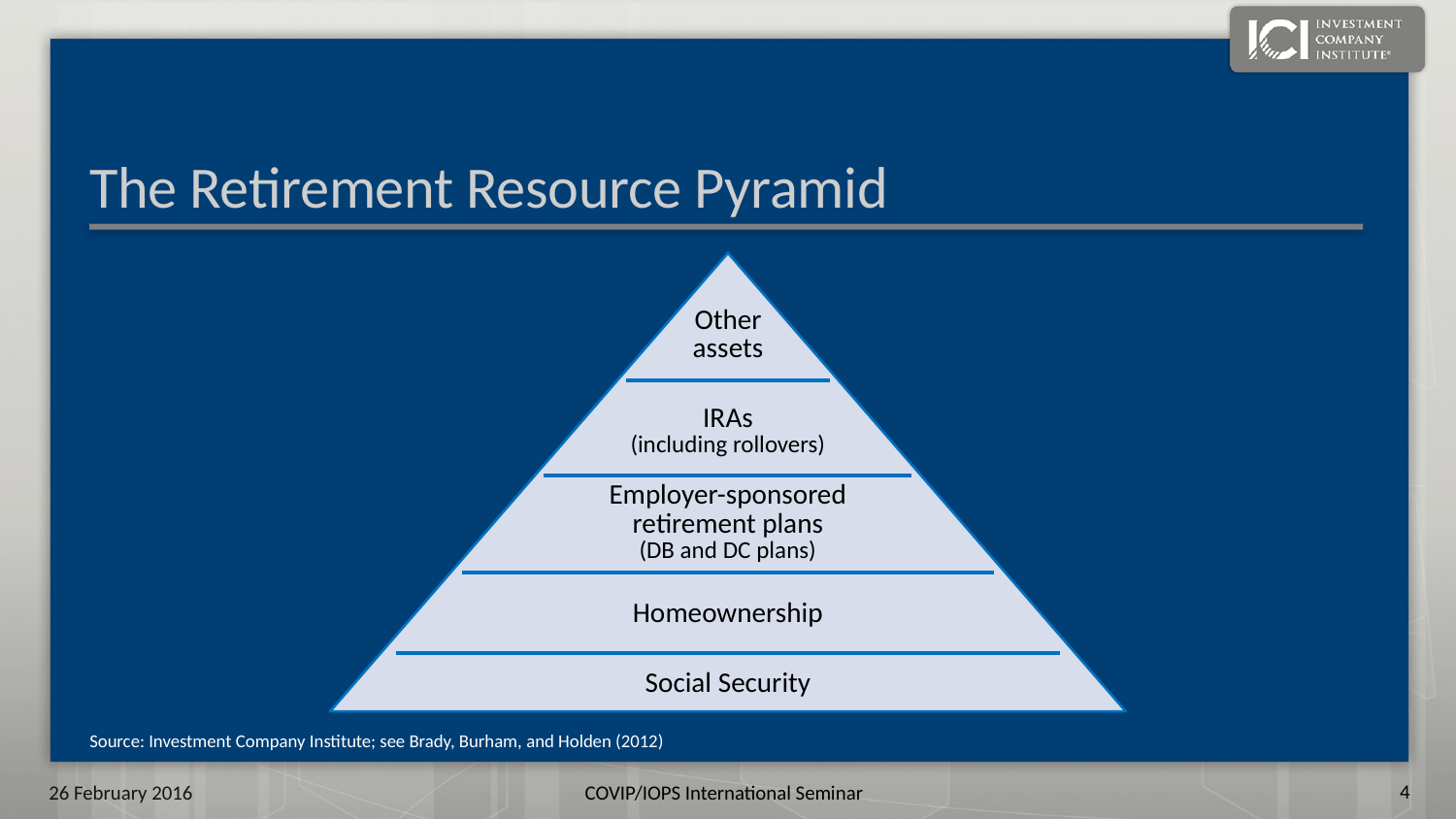

# The Retirement Resource Pyramid

Other
assets
IRAs
(including rollovers)
Employer-sponsored
retirement plans
(DB and DC plans)
Homeownership
Social Security
Source: Investment Company Institute; see Brady, Burham, and Holden (2012)
4
26 February 2016
COVIP/IOPS International Seminar